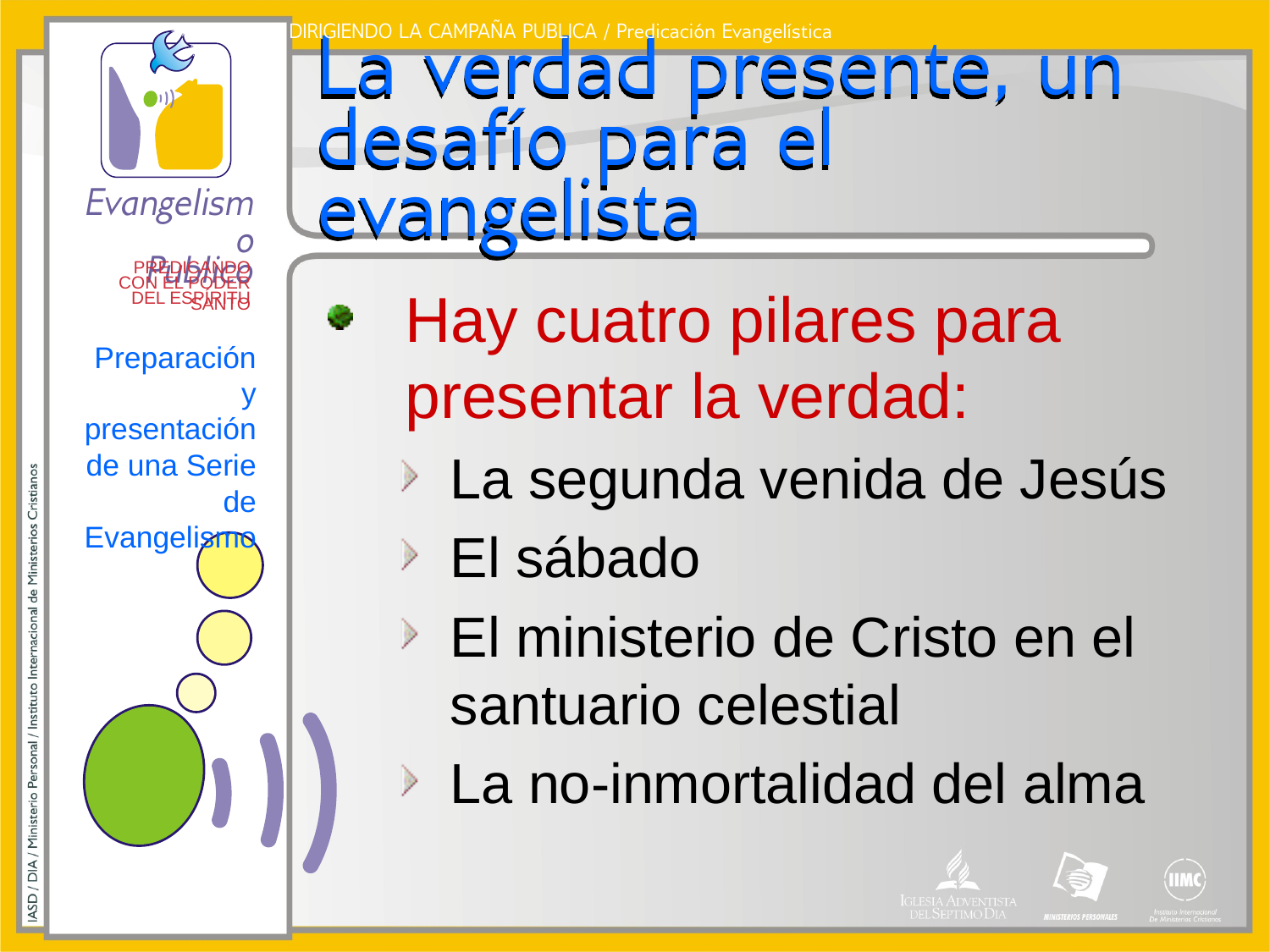

DIRIGIENDO LA CAMPAÑA PUBLICA / Predicación Evangelística
# La verdad presente, un desafío para el evangelista
Hay cuatro pilares para presentar la verdad:
La segunda venida de Jesús
El sábado
El ministerio de Cristo en el santuario celestial
La no-inmortalidad del alma